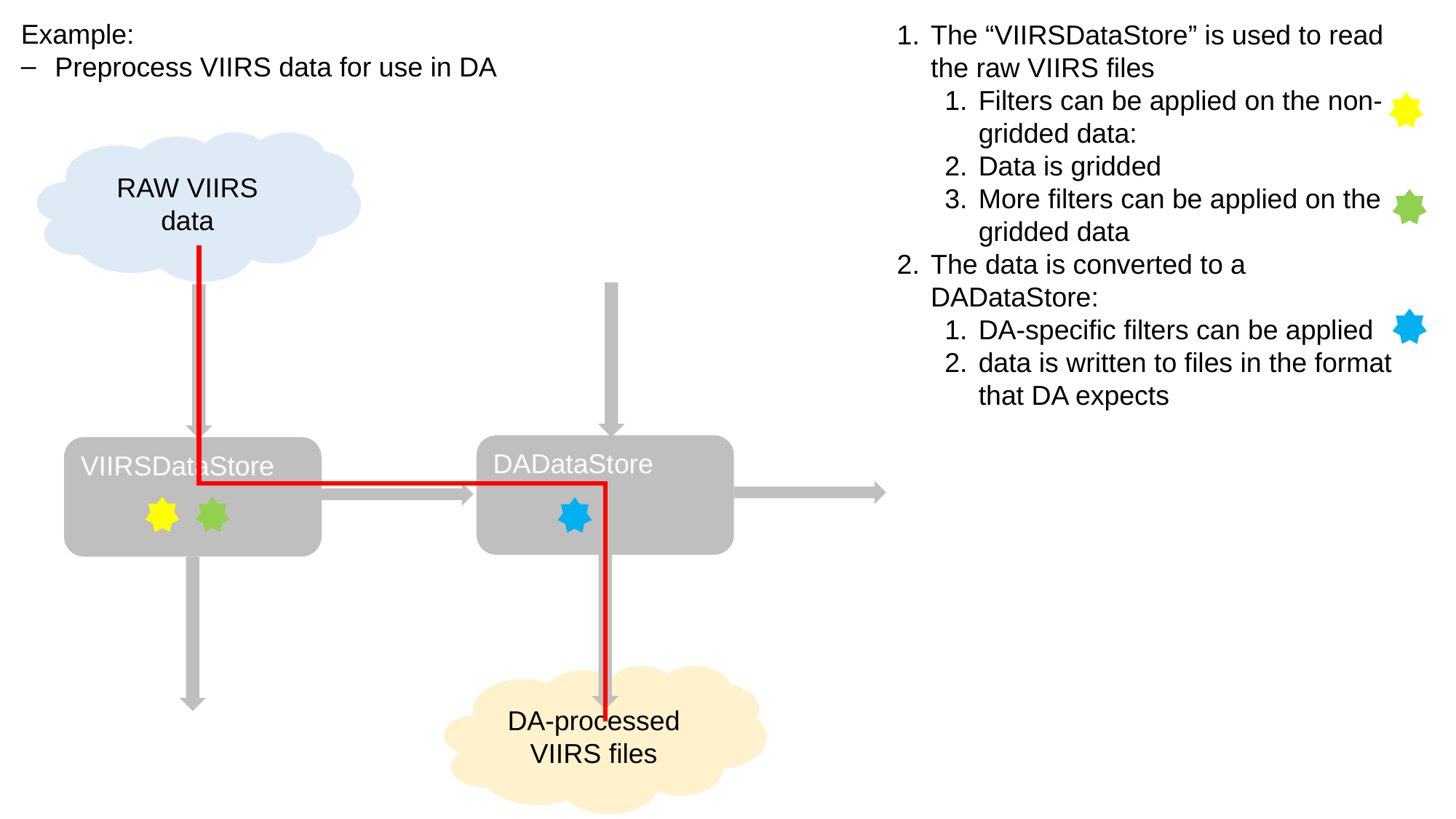

Example:
Preprocess VIIRS data for use in DA

The “VIIRSDataStore” is used to read the raw VIIRS files
Filters can be applied on the non-gridded data:
Data is gridded
More filters can be applied on the gridded data
The data is converted to a DADataStore:
DA-specific filters can be applied
data is written to files in the format that DA expects

RAW VIIRS data

DADataStore

VIIRSDataStore

DA-processed VIIRS files